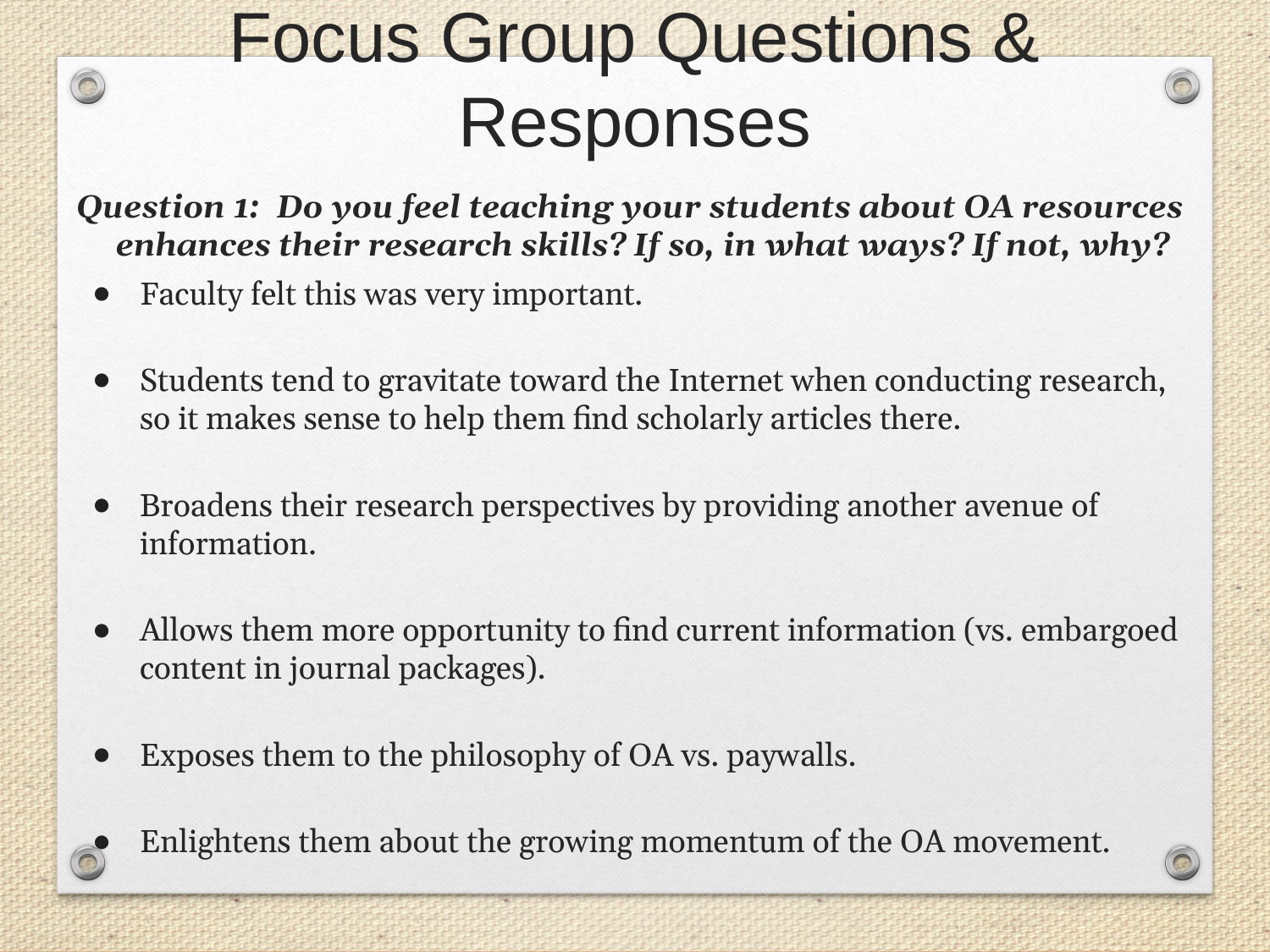

# Focus Group Questions & Responses
Question 1:  Do you feel teaching your students about OA resources enhances their research skills? If so, in what ways? If not, why?
Faculty felt this was very important.
Students tend to gravitate toward the Internet when conducting research, so it makes sense to help them find scholarly articles there.
Broadens their research perspectives by providing another avenue of information.
Allows them more opportunity to find current information (vs. embargoed content in journal packages).
Exposes them to the philosophy of OA vs. paywalls.
Enlightens them about the growing momentum of the OA movement.